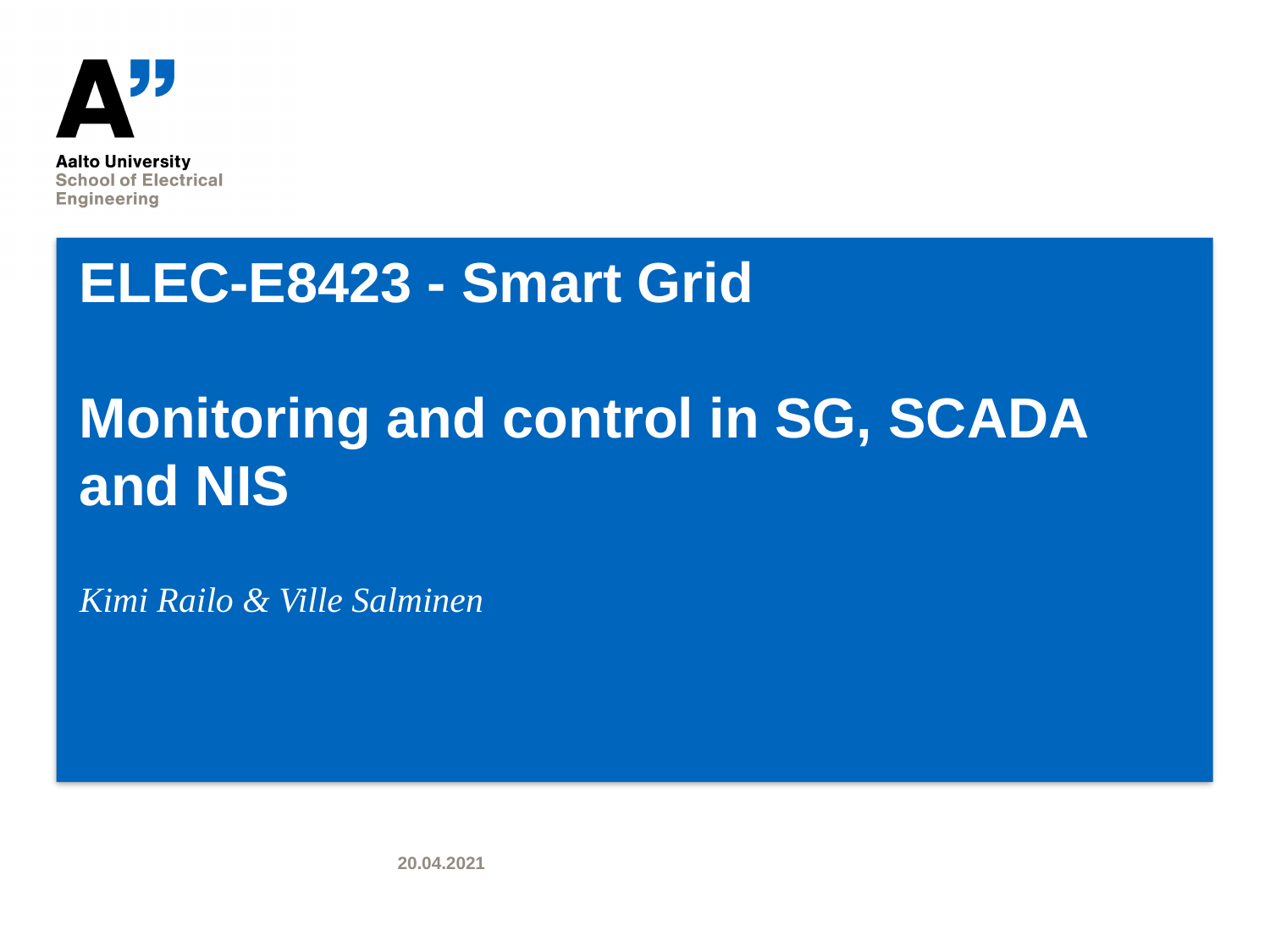

# ELEC-E8423 - Smart Grid Monitoring and control in SG, SCADA and NIS
Kimi Railo & Ville Salminen

20.04.2021